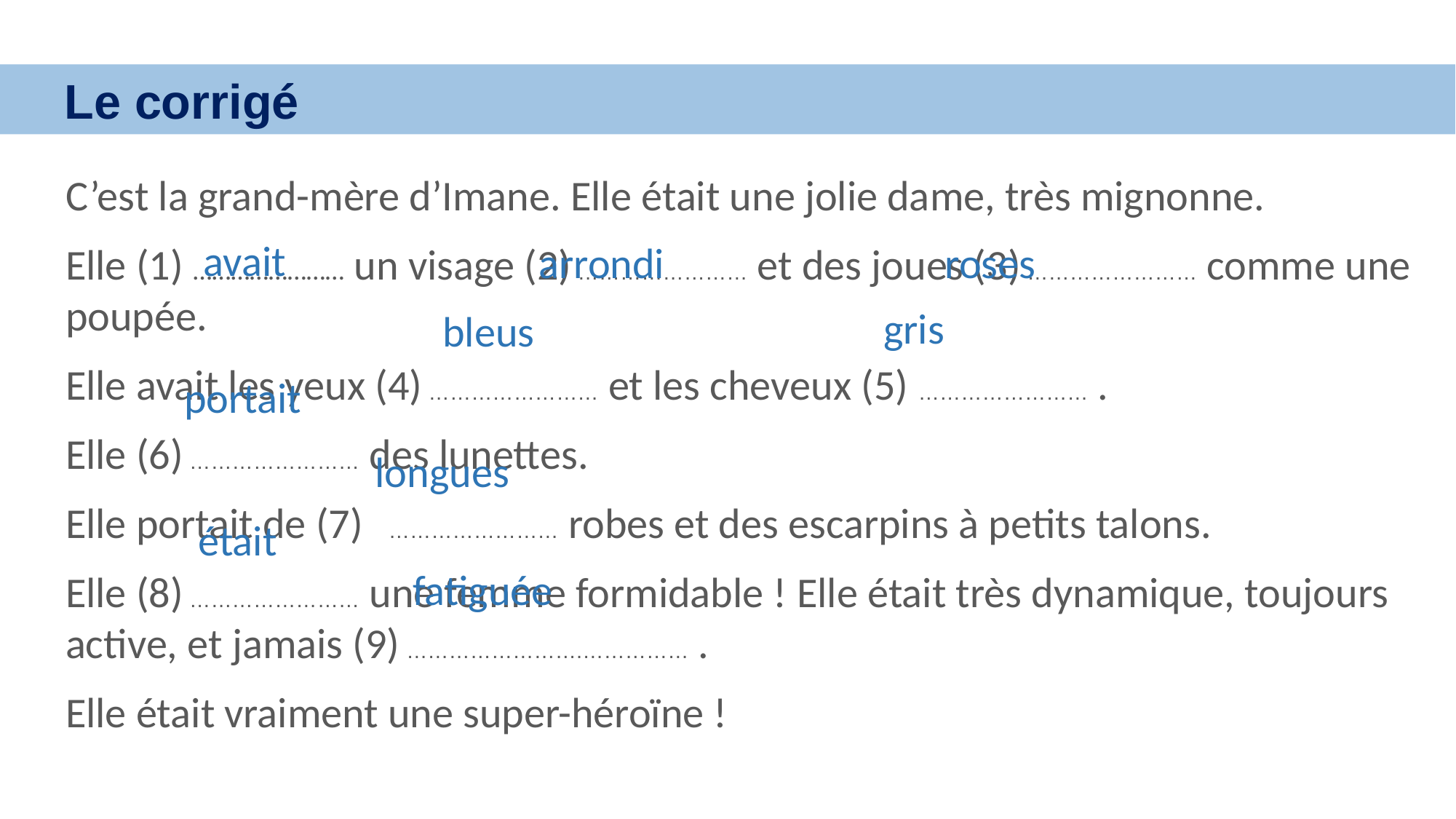

Le corrigé
C’est la grand-mère d’Imane. Elle était une jolie dame, très mignonne.
Elle (1) …………………… un visage (2) …………………… et des joues (3) …………………… comme une poupée.
Elle avait les yeux (4) …………………… et les cheveux (5) …………………… .
Elle (6) …………………… des lunettes.
Elle portait de (7)   …………………… robes et des escarpins à petits talons.
Elle (8) …………………… une femme formidable ! Elle était très dynamique, toujours active, et jamais (9) …………………….…………… .
Elle était vraiment une super-héroïne !
avait
arrondi
roses
gris
bleus
portait
longues
était
fatiguée